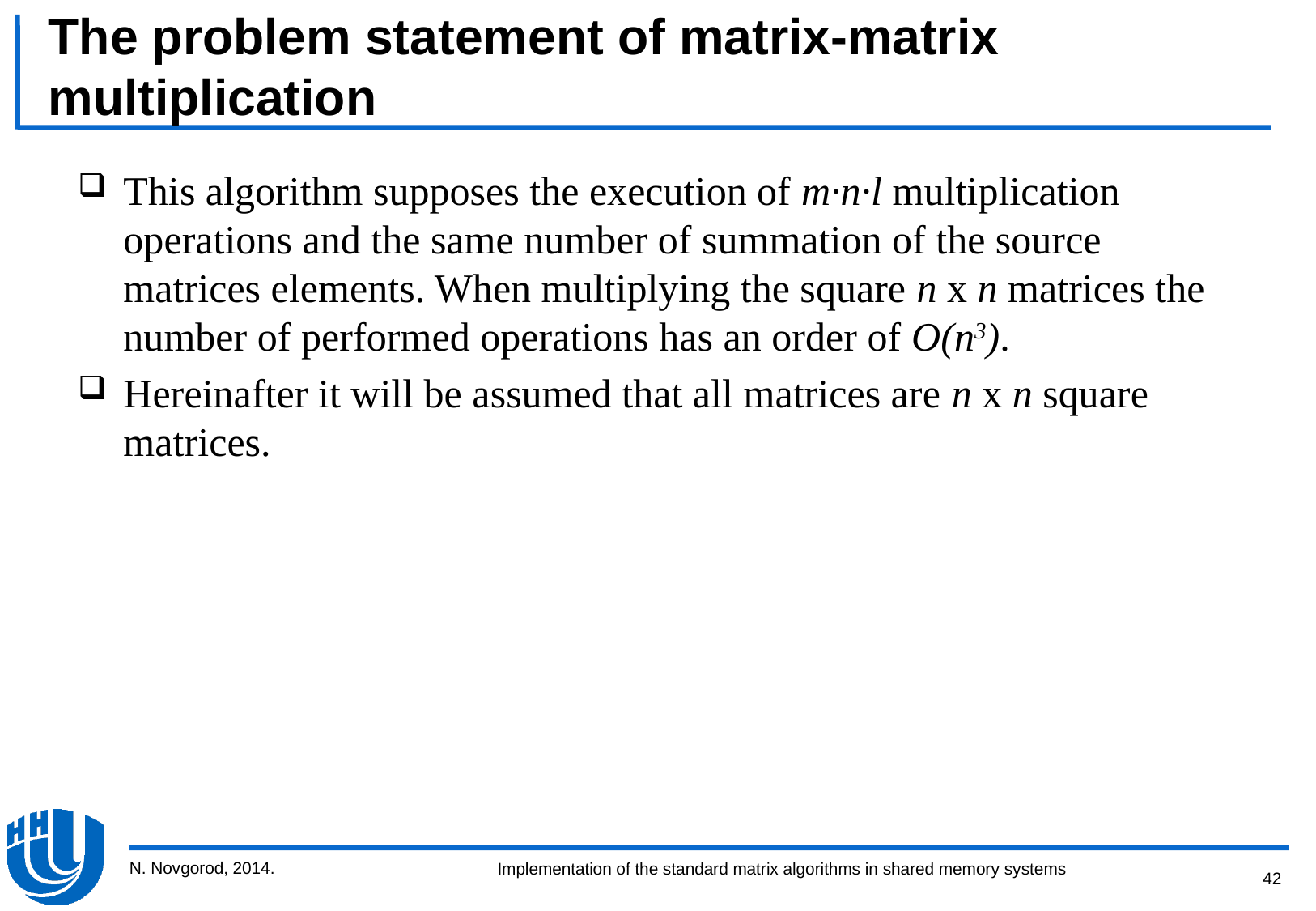

# The problem statement of matrix-matrix multiplication
This algorithm supposes the execution of m·n·l multiplication operations and the same number of summation of the source matrices elements. When multiplying the square n x n matrices the number of performed operations has an order of O(n3).
Hereinafter it will be assumed that all matrices are n x n square matrices.
N. Novgorod, 2014.
42
Implementation of the standard matrix algorithms in shared memory systems